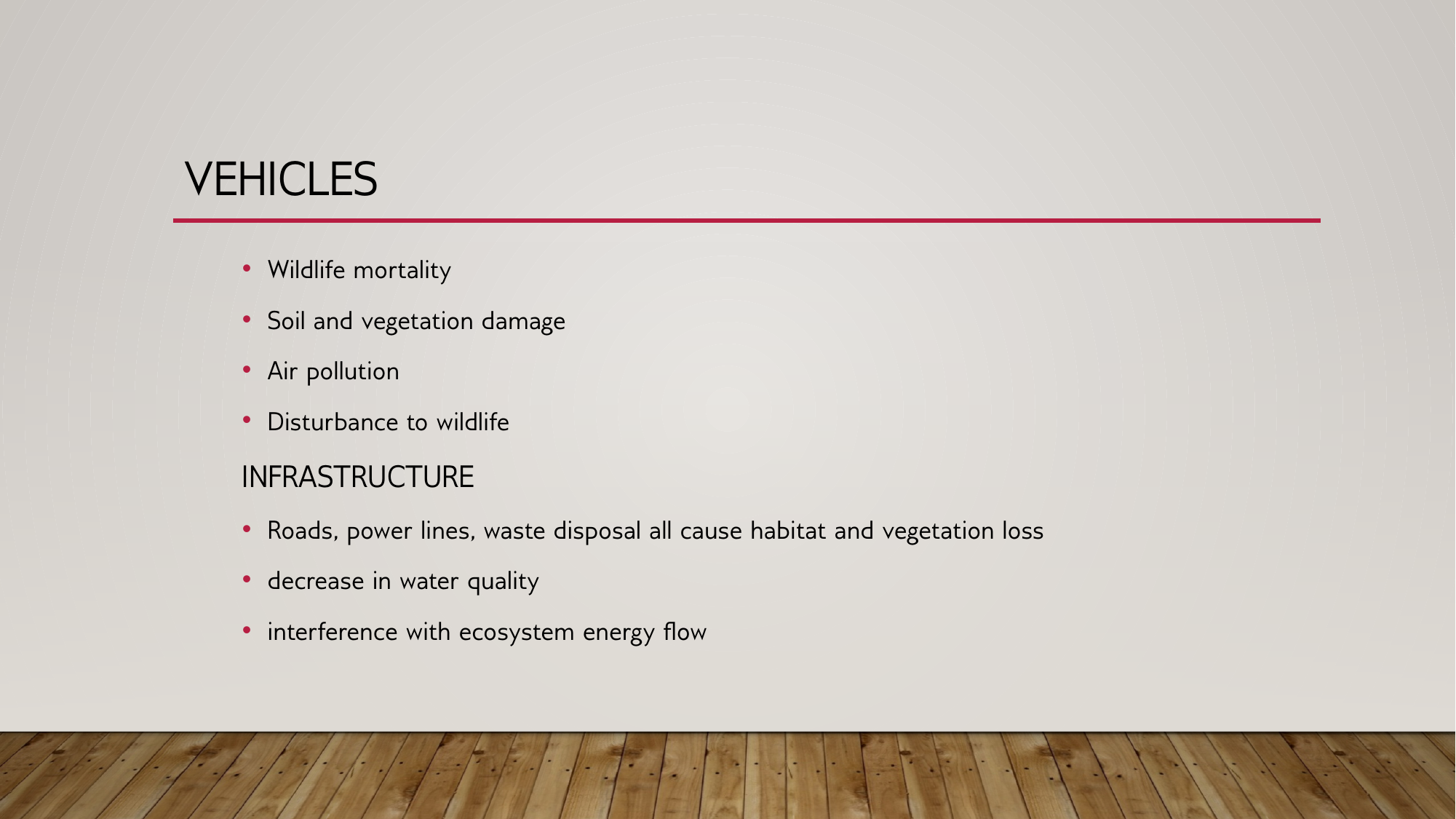

# Vehicles
Wildlife mortality
Soil and vegetation damage
Air pollution
Disturbance to wildlife
INFRASTRUCTURE
Roads, power lines, waste disposal all cause habitat and vegetation loss
decrease in water quality
interference with ecosystem energy flow